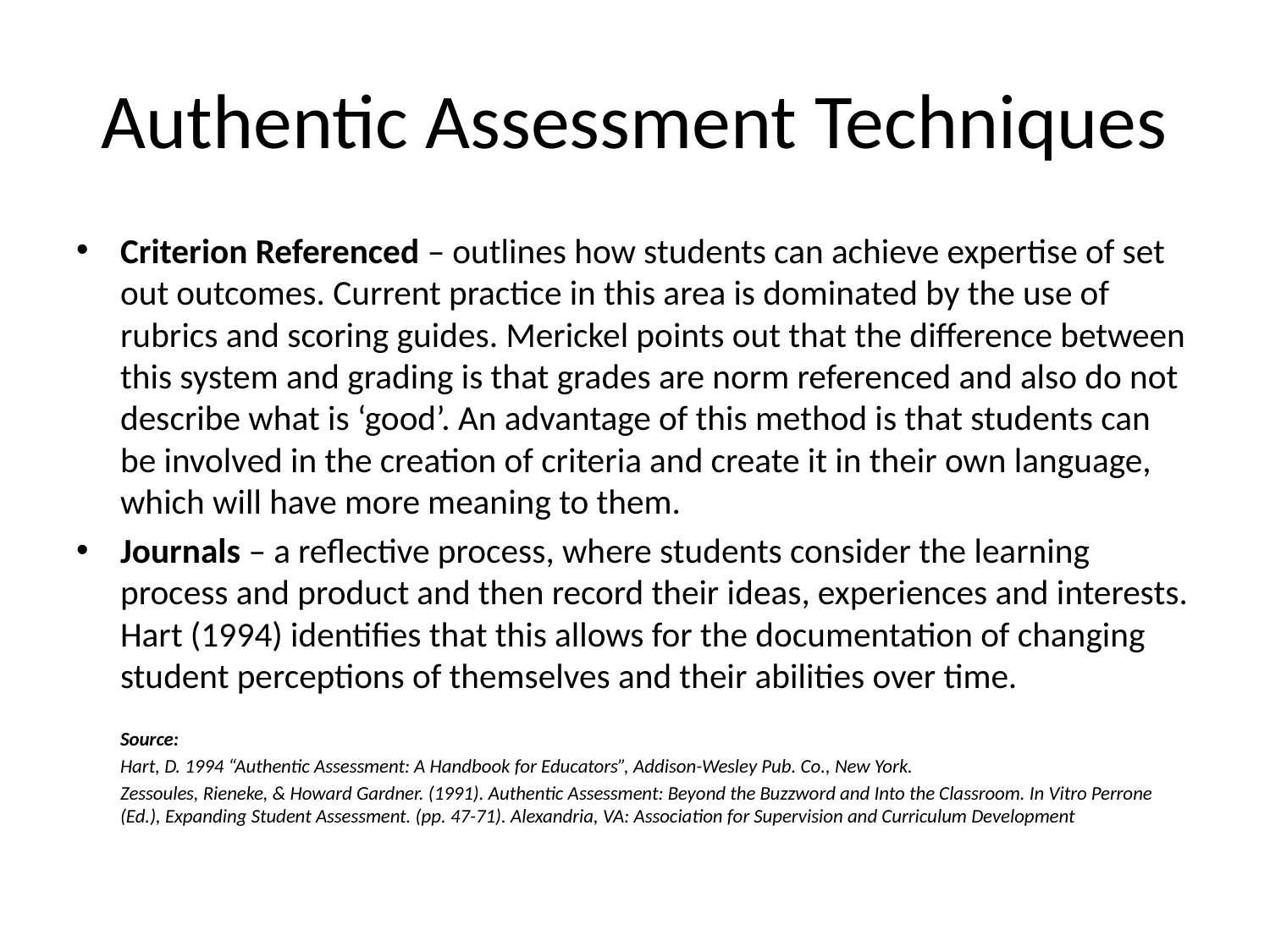

# Authentic Assessment Techniques
Criterion Referenced – outlines how students can achieve expertise of set out outcomes. Current practice in this area is dominated by the use of rubrics and scoring guides. Merickel points out that the difference between this system and grading is that grades are norm referenced and also do not describe what is ‘good’. An advantage of this method is that students can be involved in the creation of criteria and create it in their own language, which will have more meaning to them.
Journals – a reflective process, where students consider the learning process and product and then record their ideas, experiences and interests. Hart (1994) identifies that this allows for the documentation of changing student perceptions of themselves and their abilities over time.

	Source:
	Hart, D. 1994 “Authentic Assessment: A Handbook for Educators”, Addison-Wesley Pub. Co., New York.
	Zessoules, Rieneke, & Howard Gardner. (1991). Authentic Assessment: Beyond the Buzzword and Into the Classroom. In Vitro Perrone (Ed.), Expanding Student Assessment. (pp. 47-71). Alexandria, VA: Association for Supervision and Curriculum Development